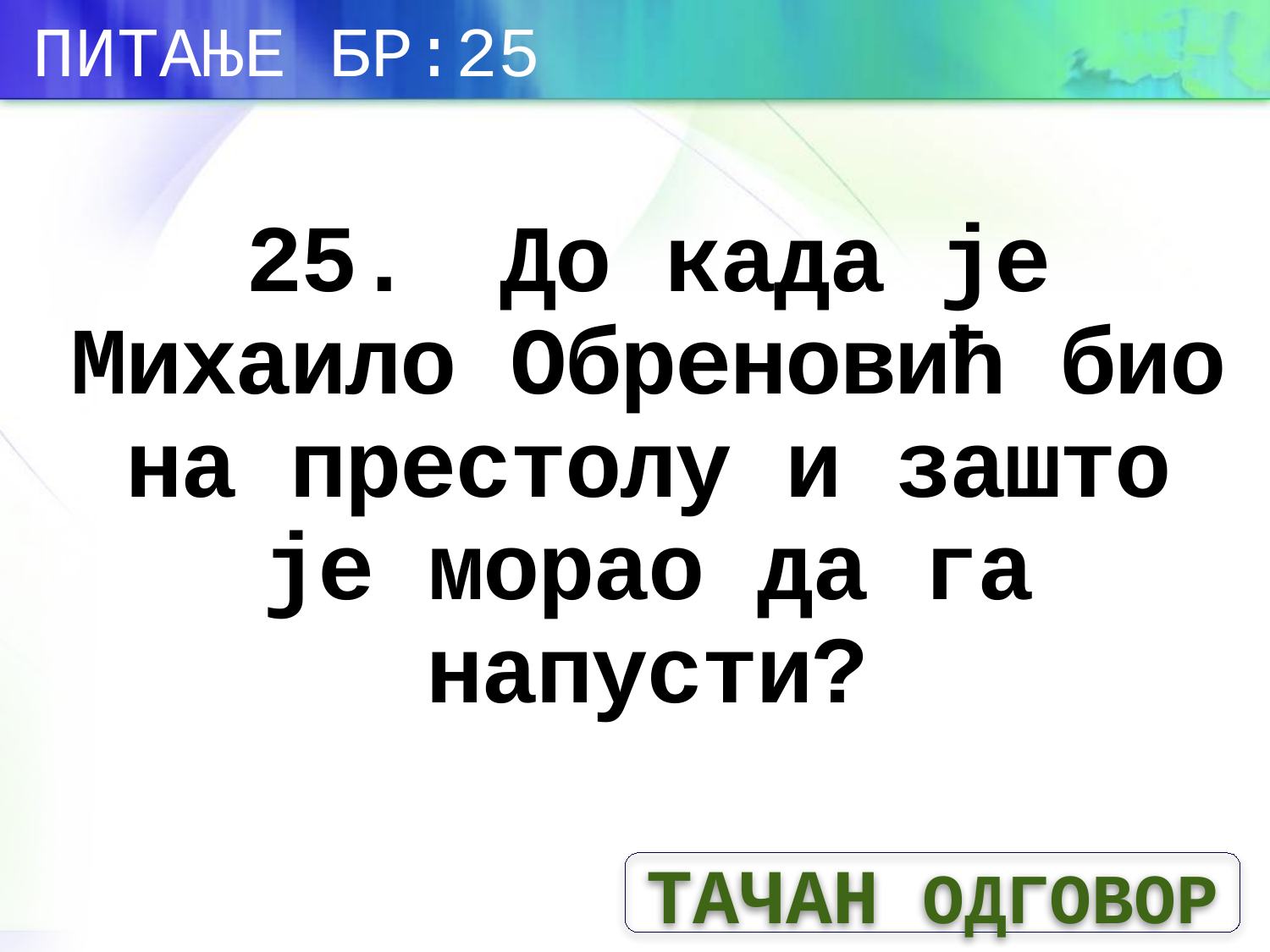

ПИТАЊЕ БР:25
# 25.	До када је Михаило Обреновић био на престолу и зашто је морао да га напусти?
ТАЧАН ОДГОВОР